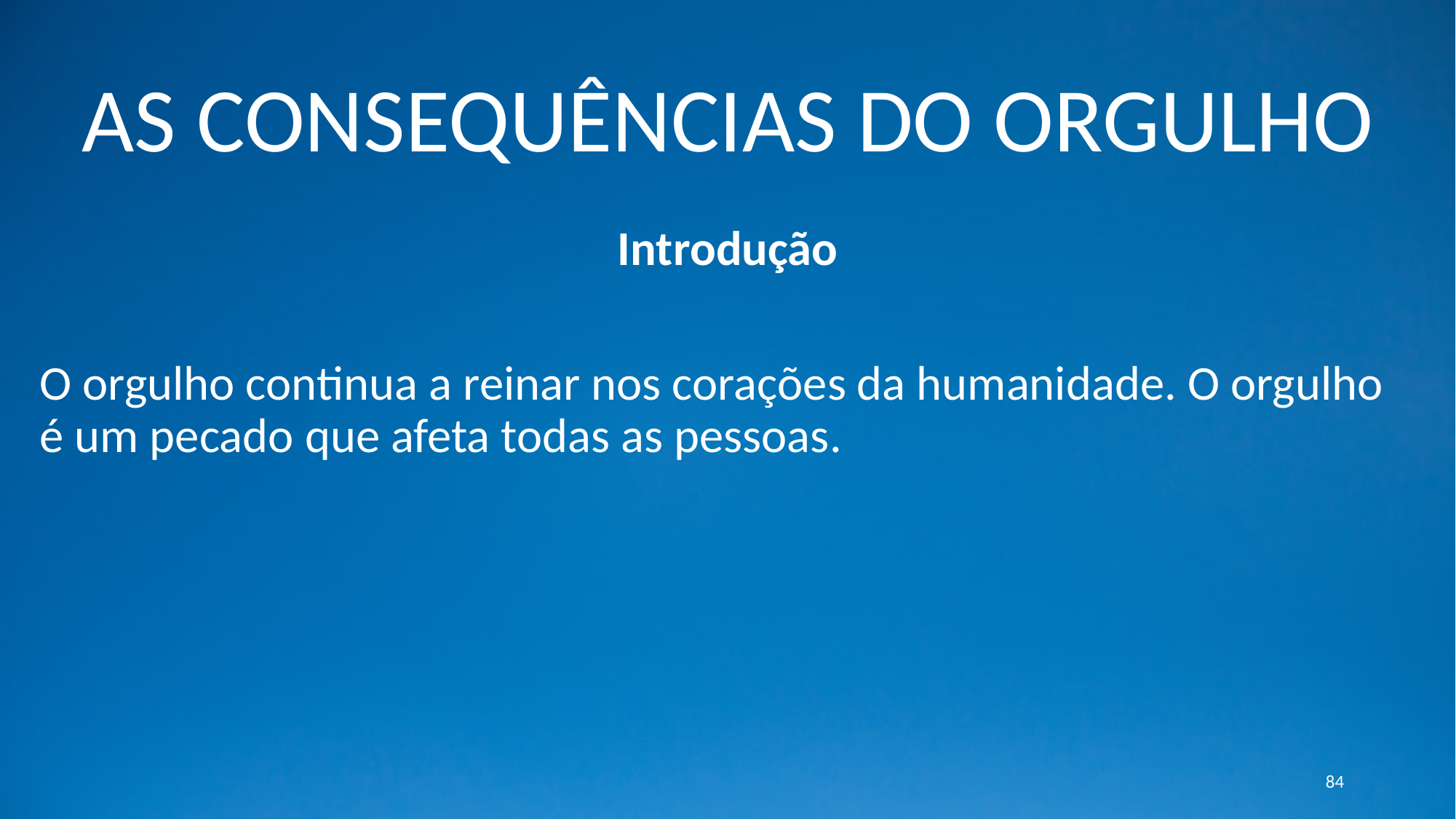

# AS CONSEQUÊNCIAS DO ORGULHO
Introdução

O orgulho continua a reinar nos corações da humanidade. O orgulho é um pecado que afeta todas as pessoas.

84